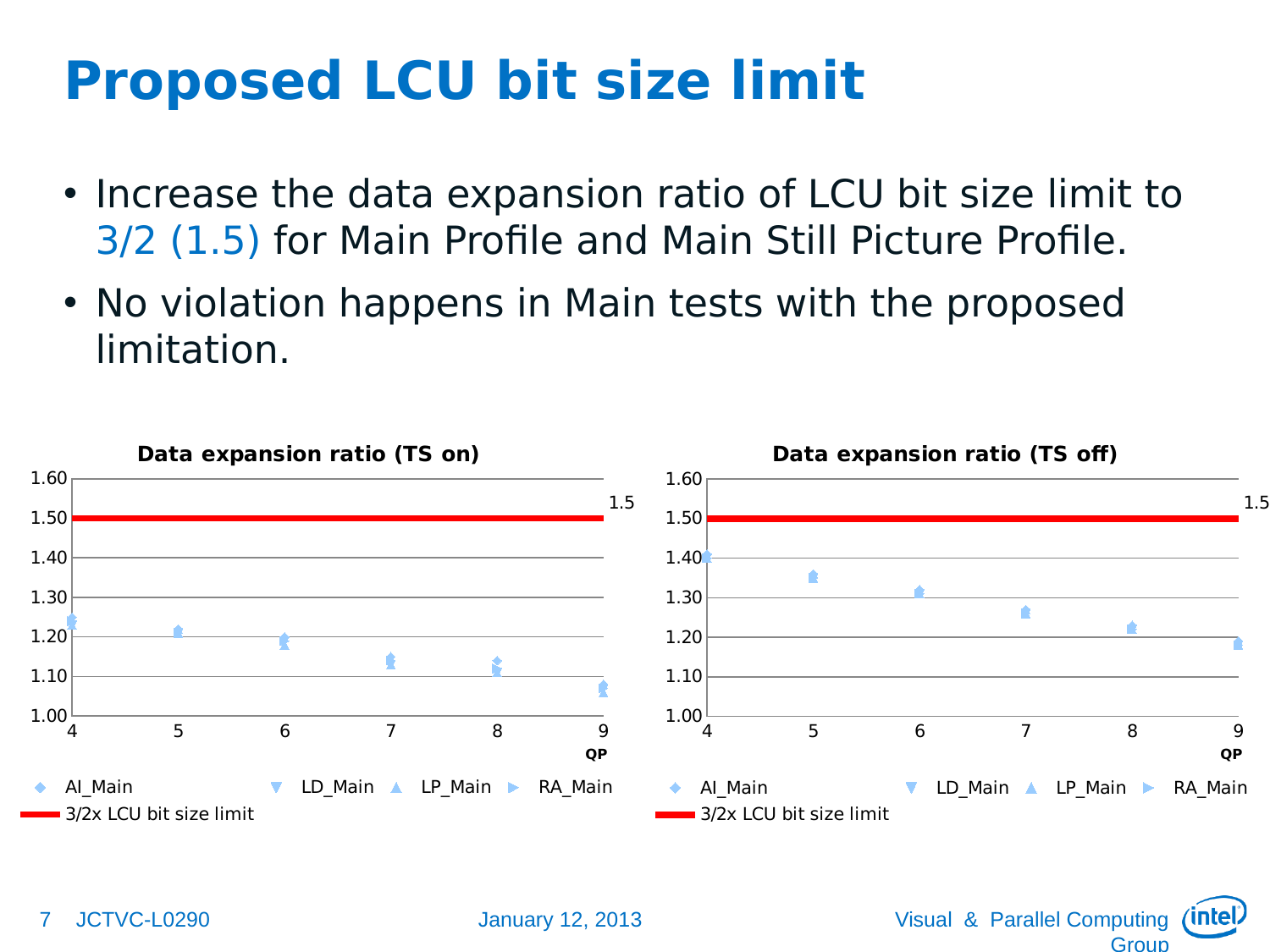

# Proposed LCU bit size limit
Increase the data expansion ratio of LCU bit size limit to 3/2 (1.5) for Main Profile and Main Still Picture Profile.
No violation happens in Main tests with the proposed limitation.

### Chart: Data expansion ratio (TS on)

| Category |  |  |  |  |  |
|---|---|---|---|---|---|

### Chart: Data expansion ratio (TS off)

| Category |  |  |  |  |  |
|---|---|---|---|---|---|
7
JCTVC-L0290
January 12, 2013